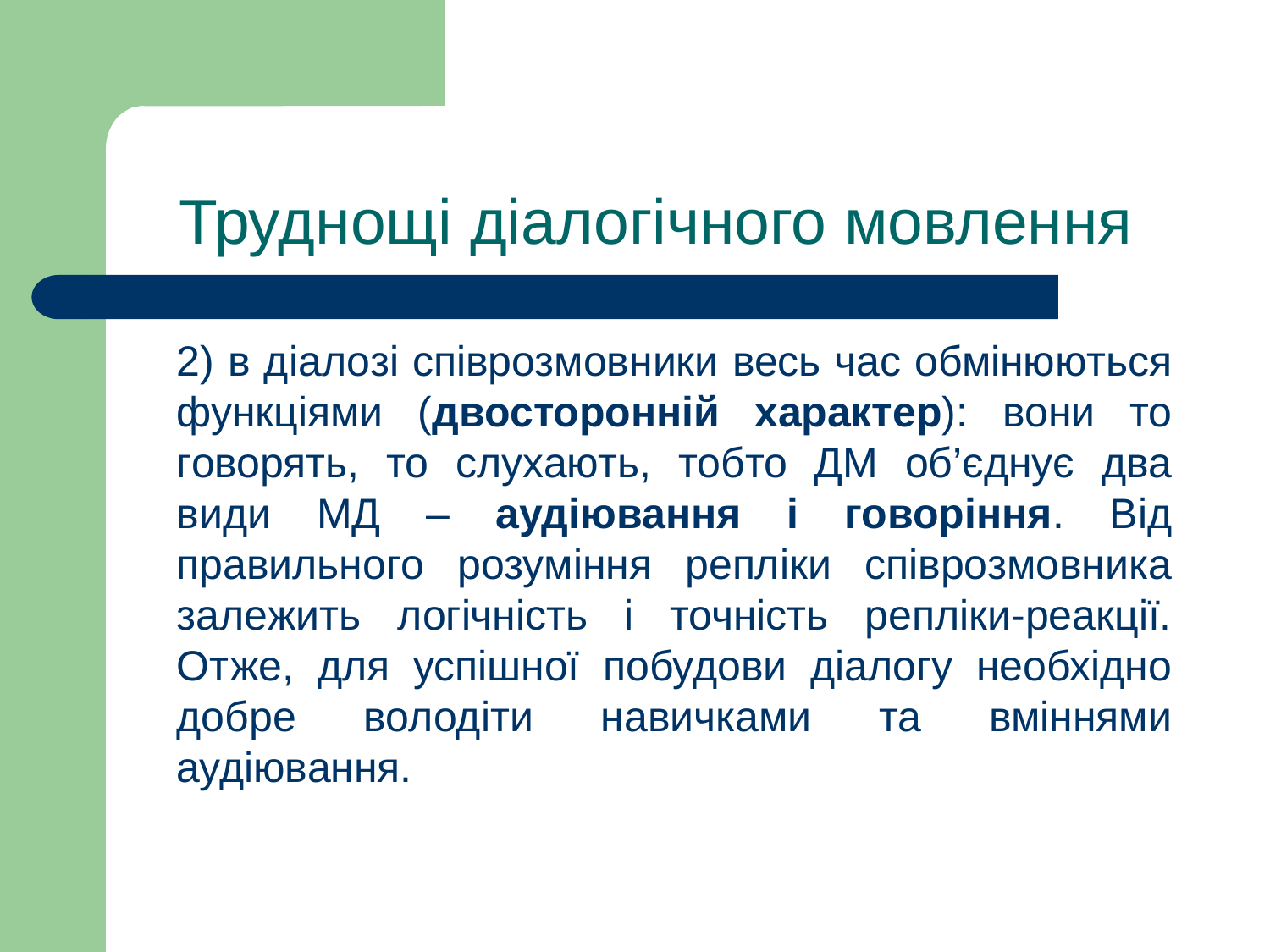

# Труднощі діалогічного мовлення
	2) в діалозі співрозмовники весь час обмінюються функціями (двосторонній характер): вони то говорять, то слухають, тобто ДМ об’єднує два види МД – аудіювання і говоріння. Від правильного розуміння репліки співрозмовника залежить логічність і точність репліки-реакції. Отже, для успішної побудови діалогу необхідно добре володіти навичками та вміннями аудіювання.